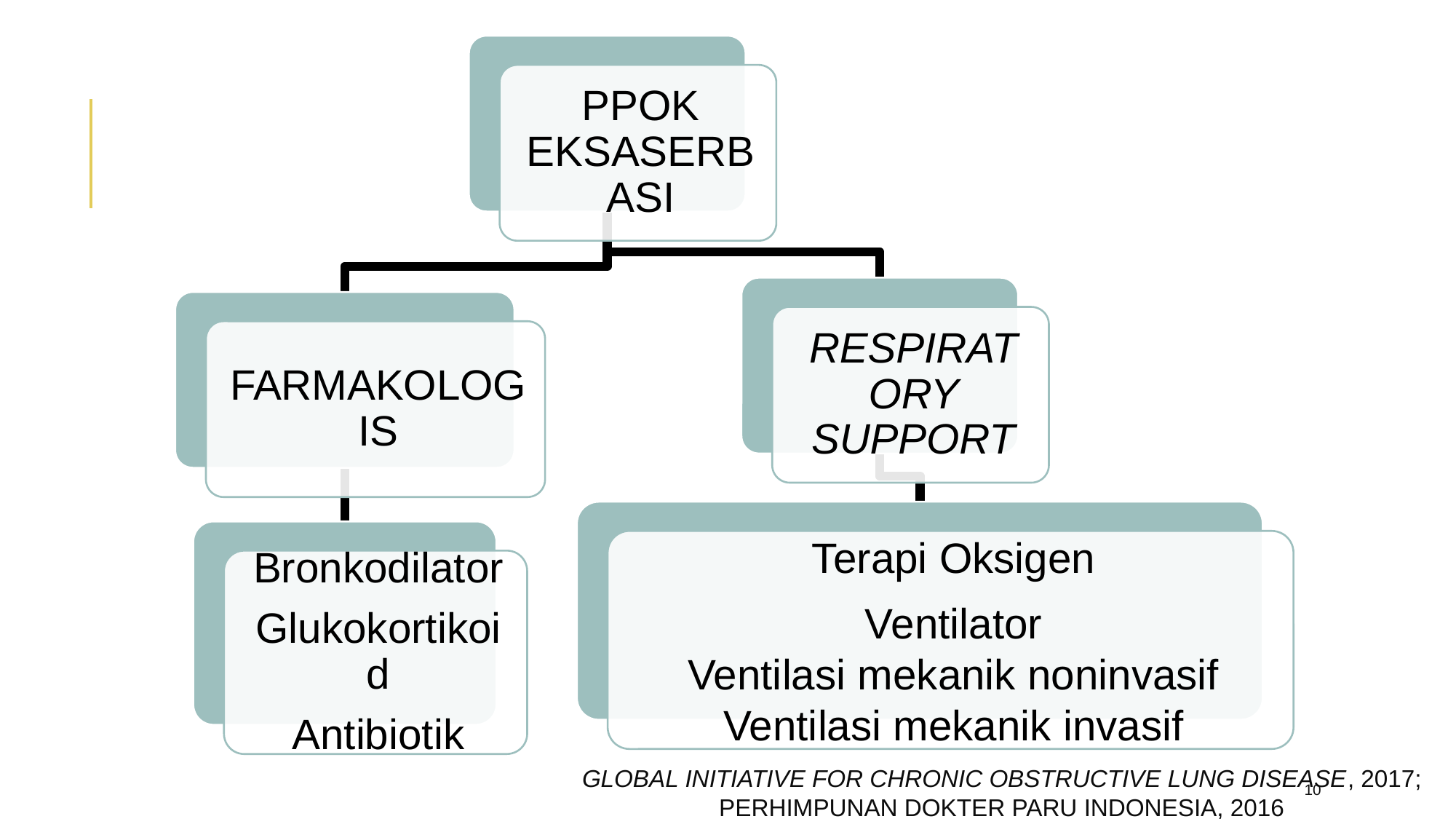

PPOK EKSASERBASI
FARMAKOLOGIS
Bronkodilator
Glukokortikoid
Antibiotik
RESPIRATORY SUPPORT
Terapi Oksigen
Ventilator
Ventilasi mekanik noninvasif
Ventilasi mekanik invasif
Global Initiative for Chronic Obstructive Lung Disease, 2017; Perhimpunan Dokter Paru Indonesia, 2016

10